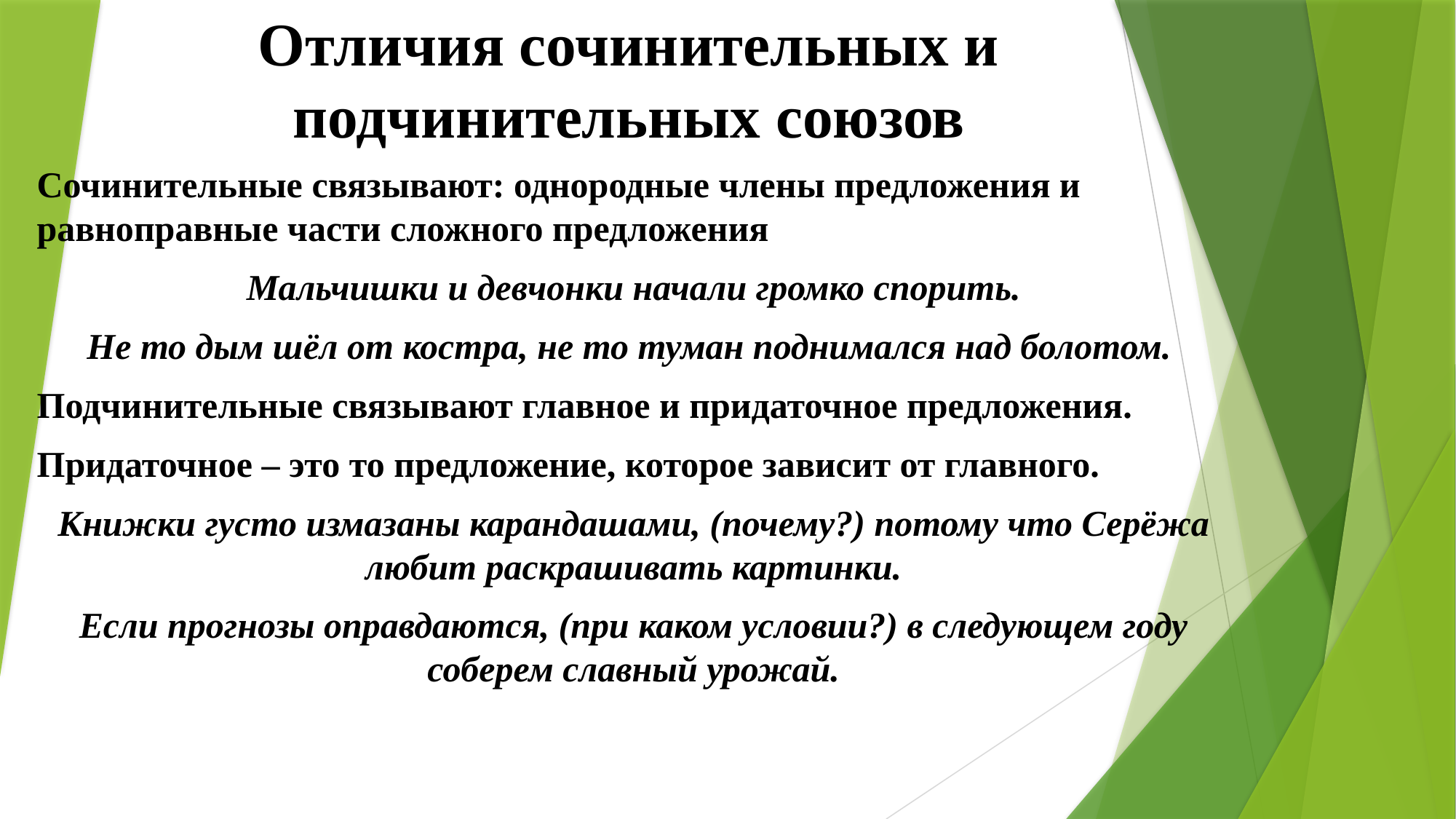

# Отличия сочинительных и подчинительных союзов
Сочинительные связывают: однородные члены предложения и равноправные части сложного предложения
Мальчишки и девчонки начали громко спорить.
Не то дым шёл от костра, не то туман поднимался над болотом.
Подчинительные связывают главное и придаточное предложения.
Придаточное – это то предложение, которое зависит от главного.
Книжки густо измазаны карандашами, (почему?) потому что Серёжа любит раскрашивать картинки.
Если прогнозы оправдаются, (при каком условии?) в следующем году соберем славный урожай.